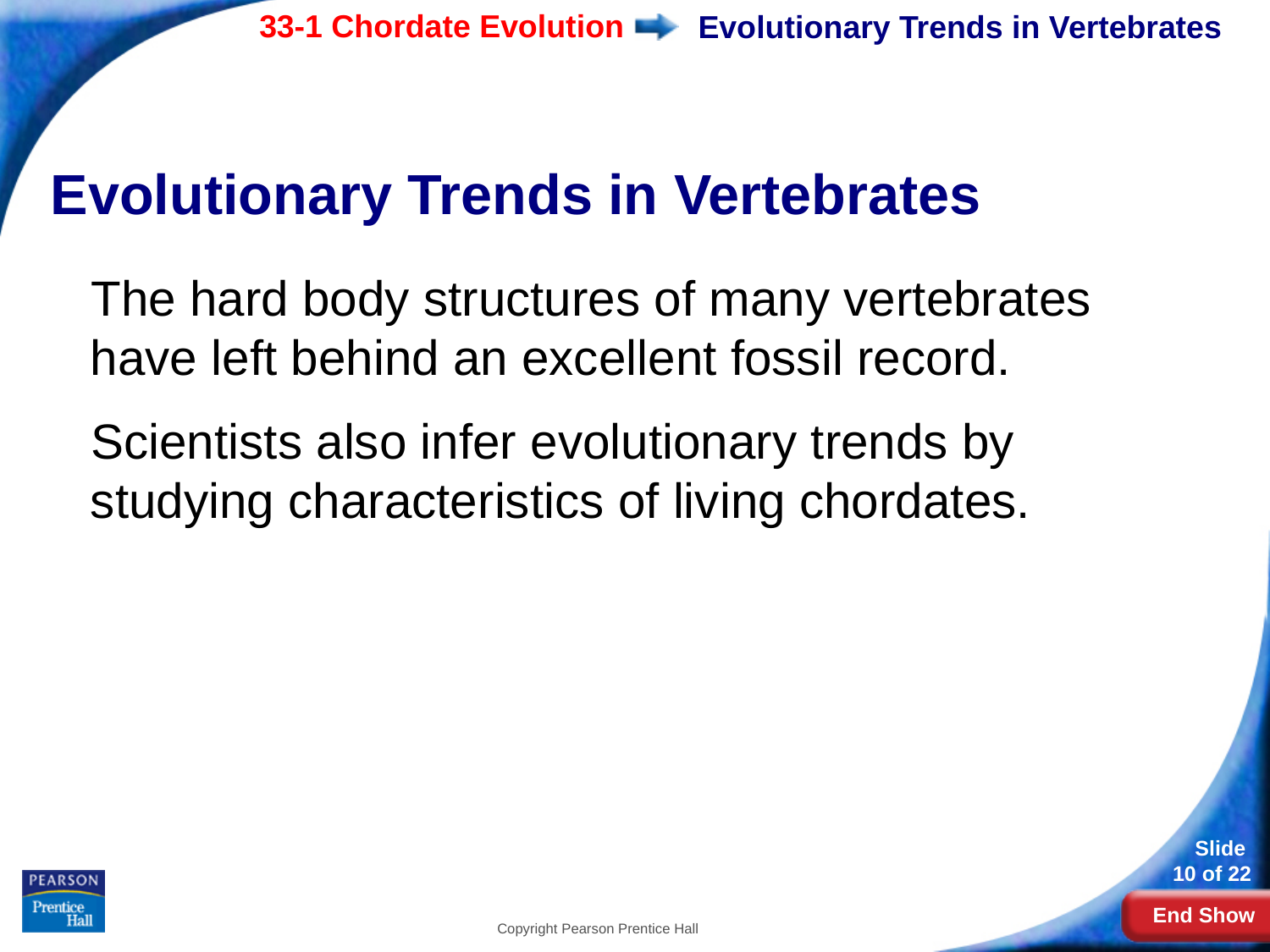

# Evolutionary Trends in Vertebrates
Evolutionary Trends in Vertebrates
The hard body structures of many vertebrates have left behind an excellent fossil record.
Scientists also infer evolutionary trends by studying characteristics of living chordates.

Copyright Pearson Prentice Hall